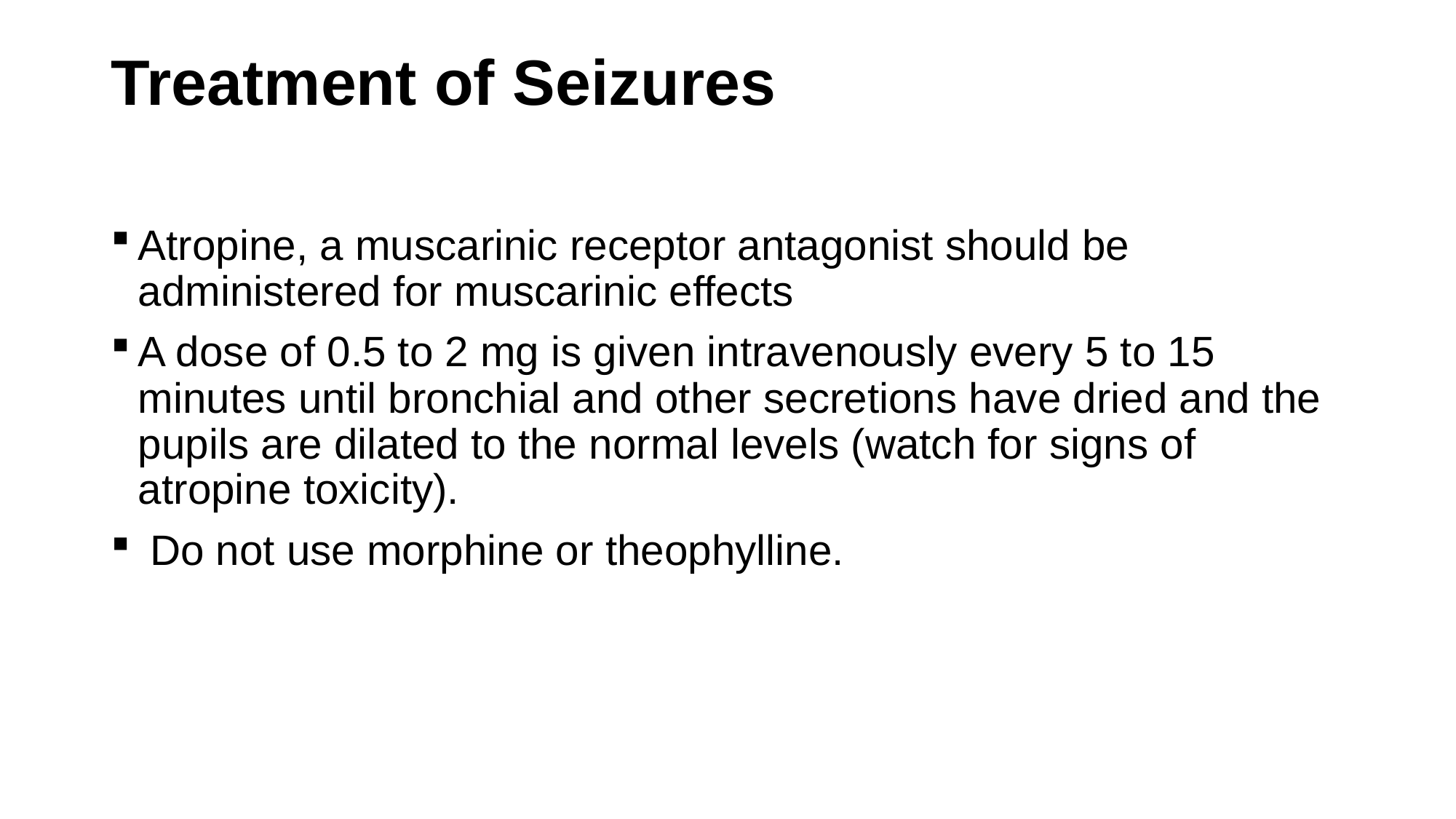

# Treatment of Seizures
Atropine, a muscarinic receptor antagonist should be administered for muscarinic effects
A dose of 0.5 to 2 mg is given intravenously every 5 to 15 minutes until bronchial and other secretions have dried and the pupils are dilated to the normal levels (watch for signs of atropine toxicity).
 Do not use morphine or theophylline.